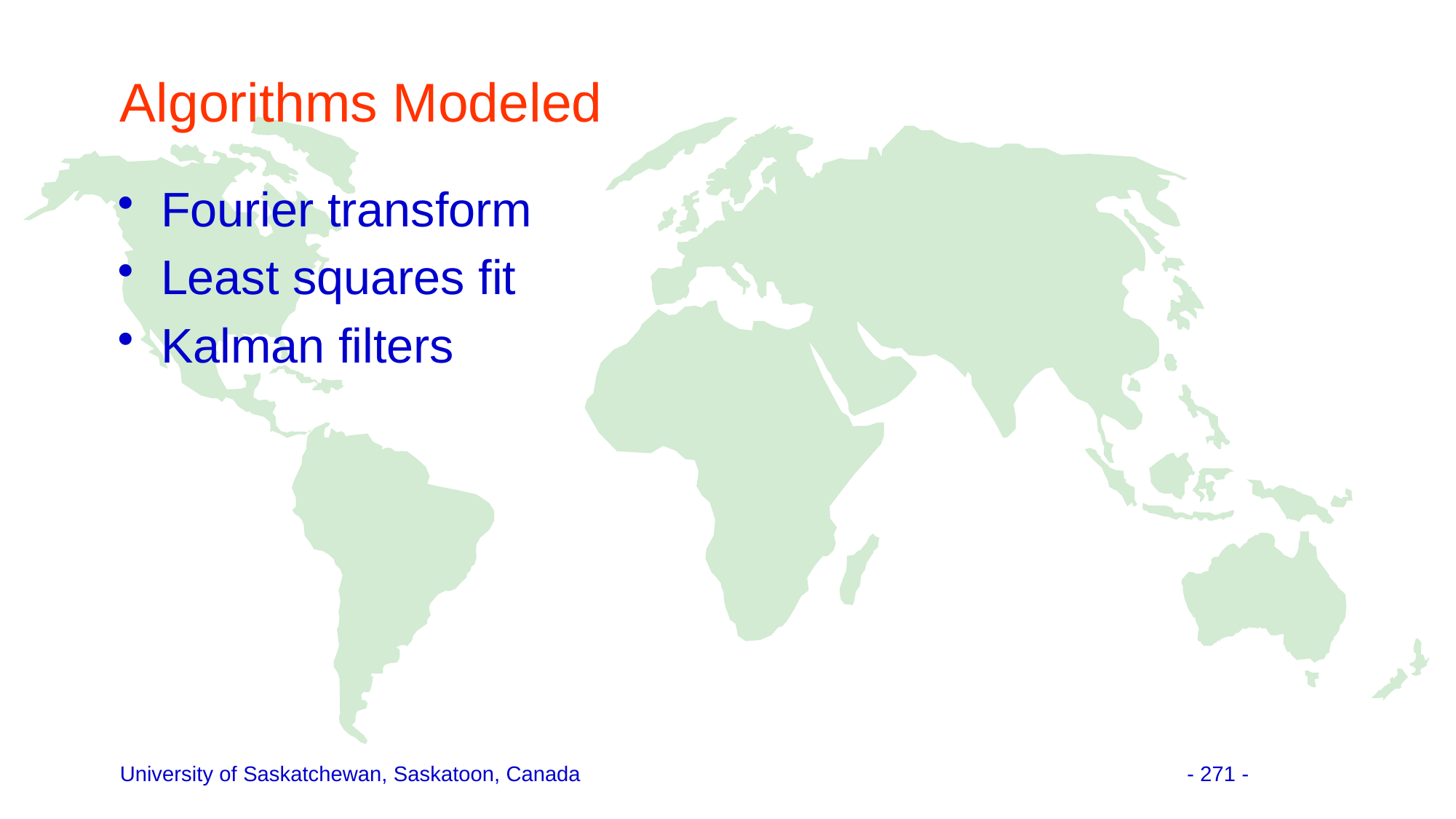

# Algorithms Modeled
Fourier transform
Least squares fit
Kalman filters